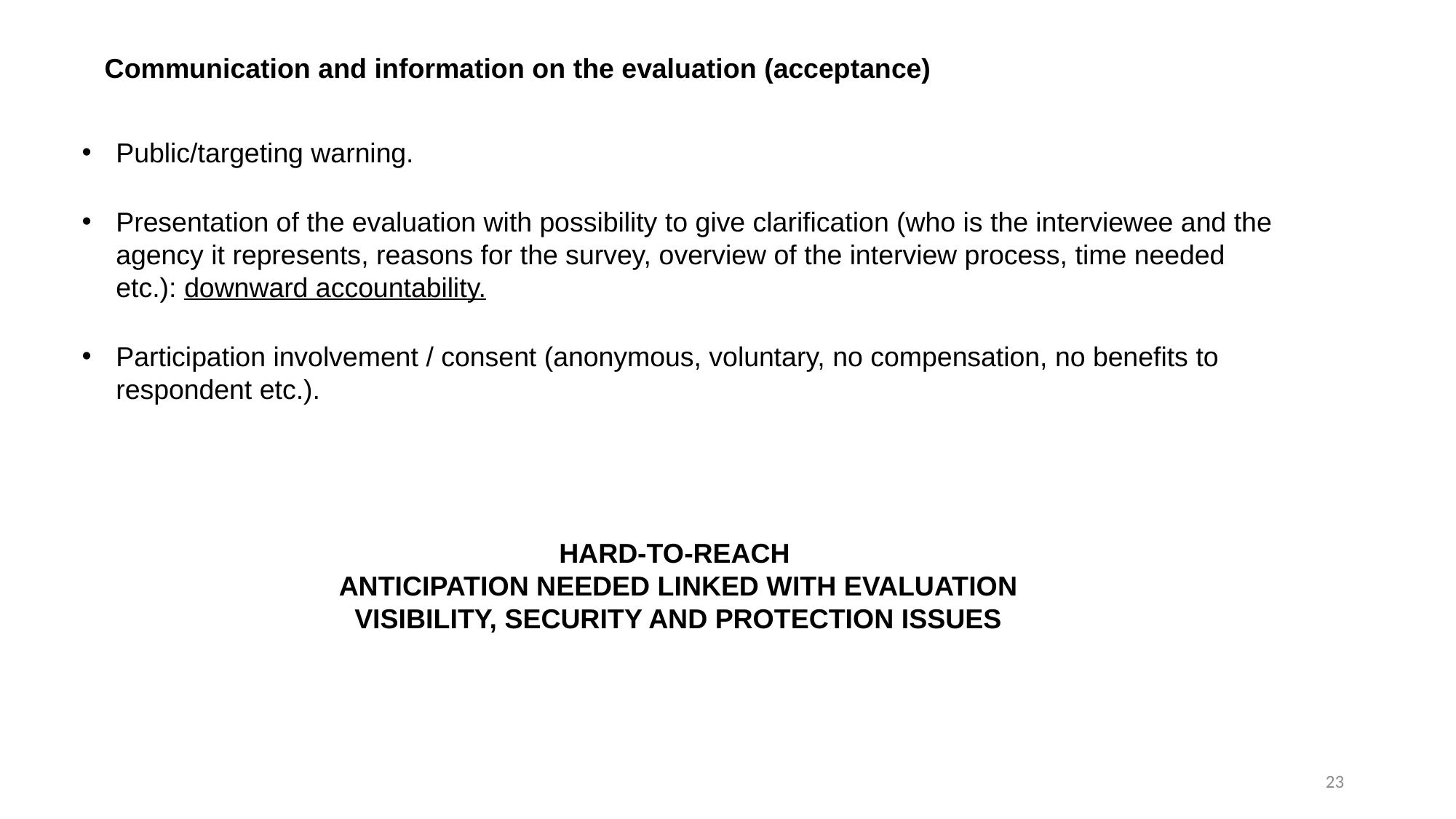

Communication and information on the evaluation (acceptance)
Public/targeting warning.

Presentation of the evaluation with possibility to give clarification (who is the interviewee and the agency it represents, reasons for the survey, overview of the interview process, time needed etc.): downward accountability.

Participation involvement / consent (anonymous, voluntary, no compensation, no benefits to respondent etc.).

HARD-TO-REACH
ANTICIPATION NEEDED LINKED WITH EVALUATION VISIBILITY, SECURITY AND PROTECTION ISSUES
23